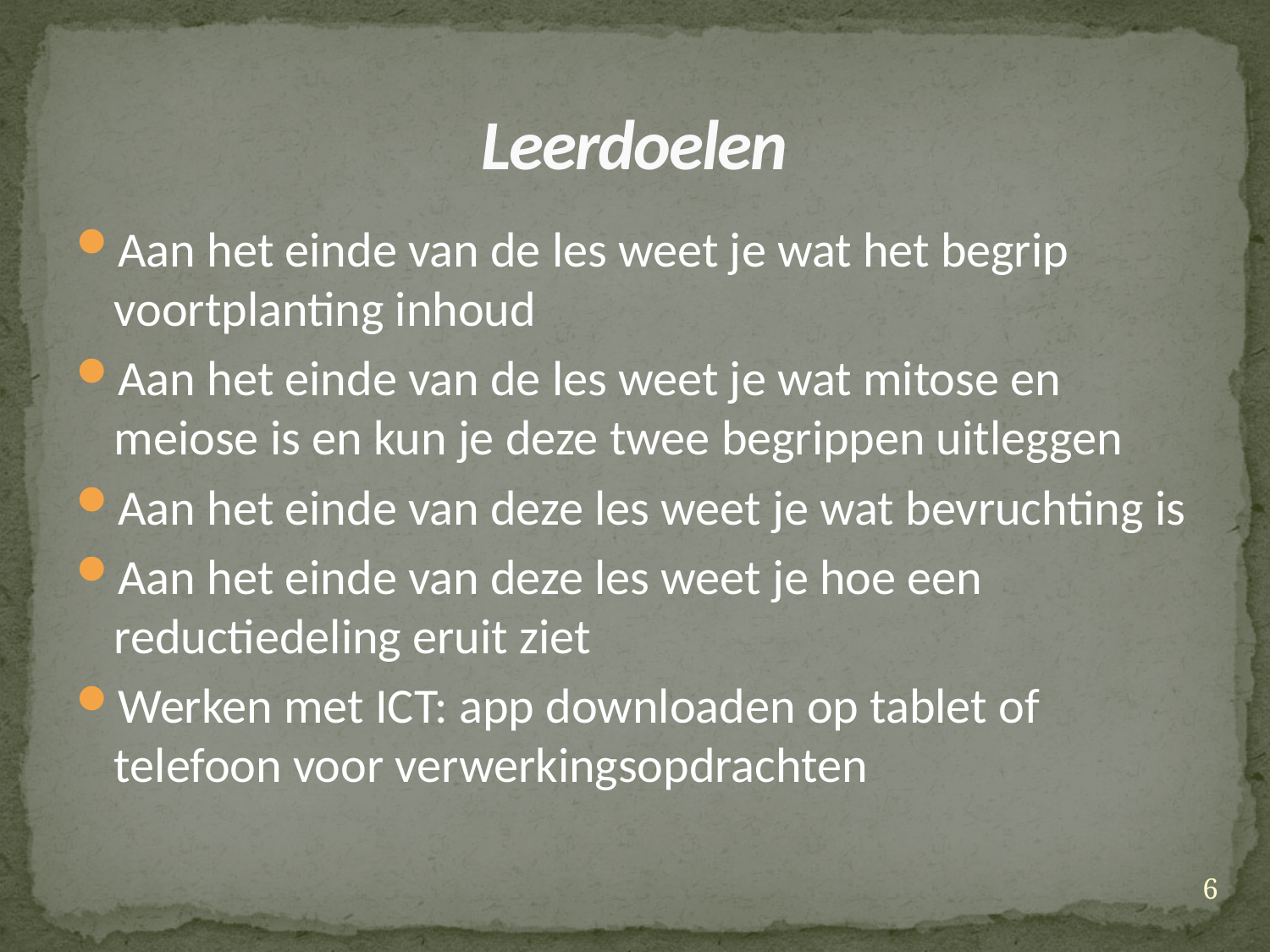

# Leerdoelen
Aan het einde van de les weet je wat het begrip voortplanting inhoud
Aan het einde van de les weet je wat mitose en meiose is en kun je deze twee begrippen uitleggen
Aan het einde van deze les weet je wat bevruchting is
Aan het einde van deze les weet je hoe een reductiedeling eruit ziet
Werken met ICT: app downloaden op tablet of telefoon voor verwerkingsopdrachten
6